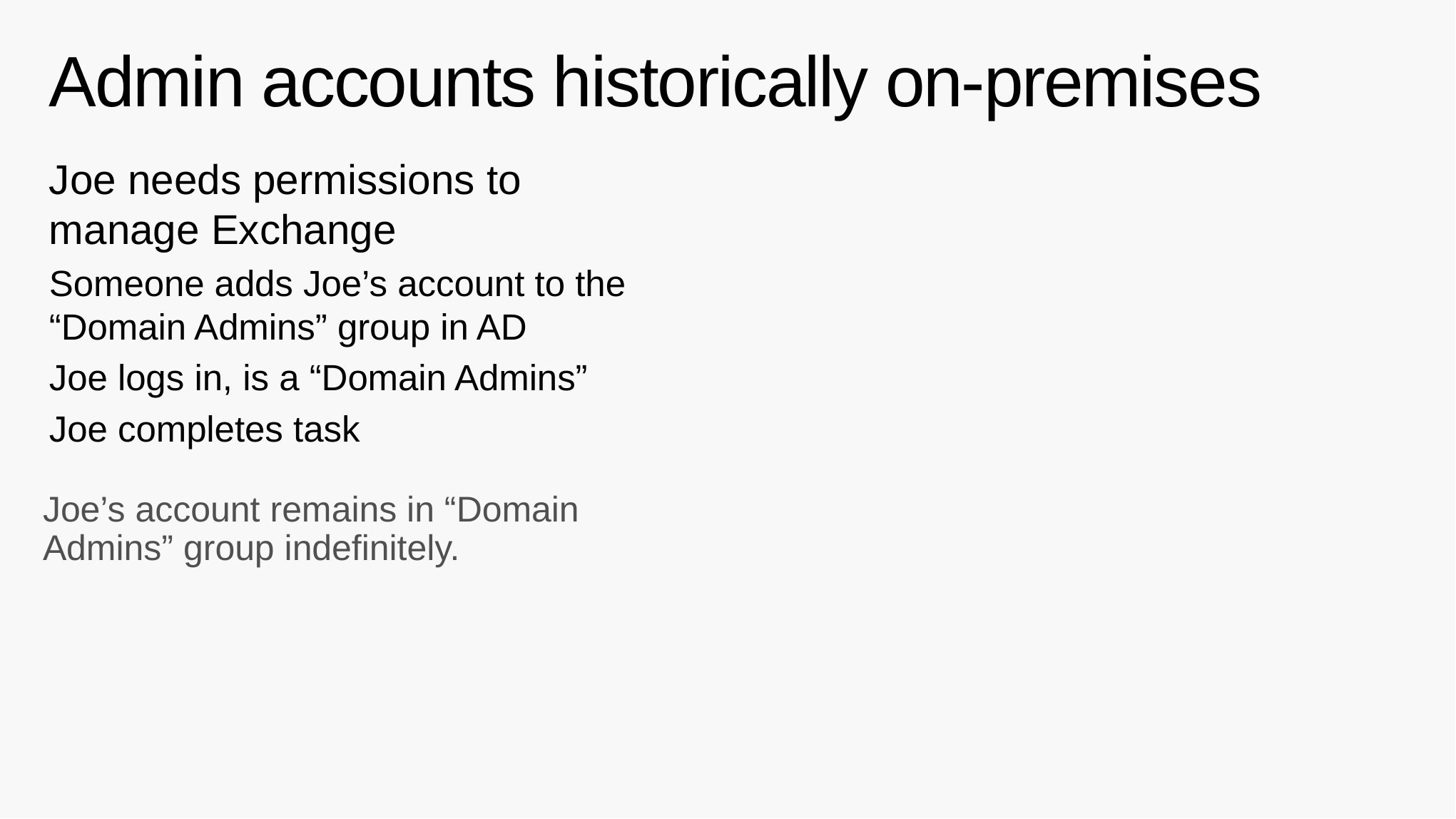

# Admin accounts historically on-premises
Joe needs permissions to manage Exchange
Someone adds Joe’s account to the “Domain Admins” group in AD
Joe logs in, is a “Domain Admins”
Joe completes task

Joe’s account remains in “Domain Admins” group indefinitely.